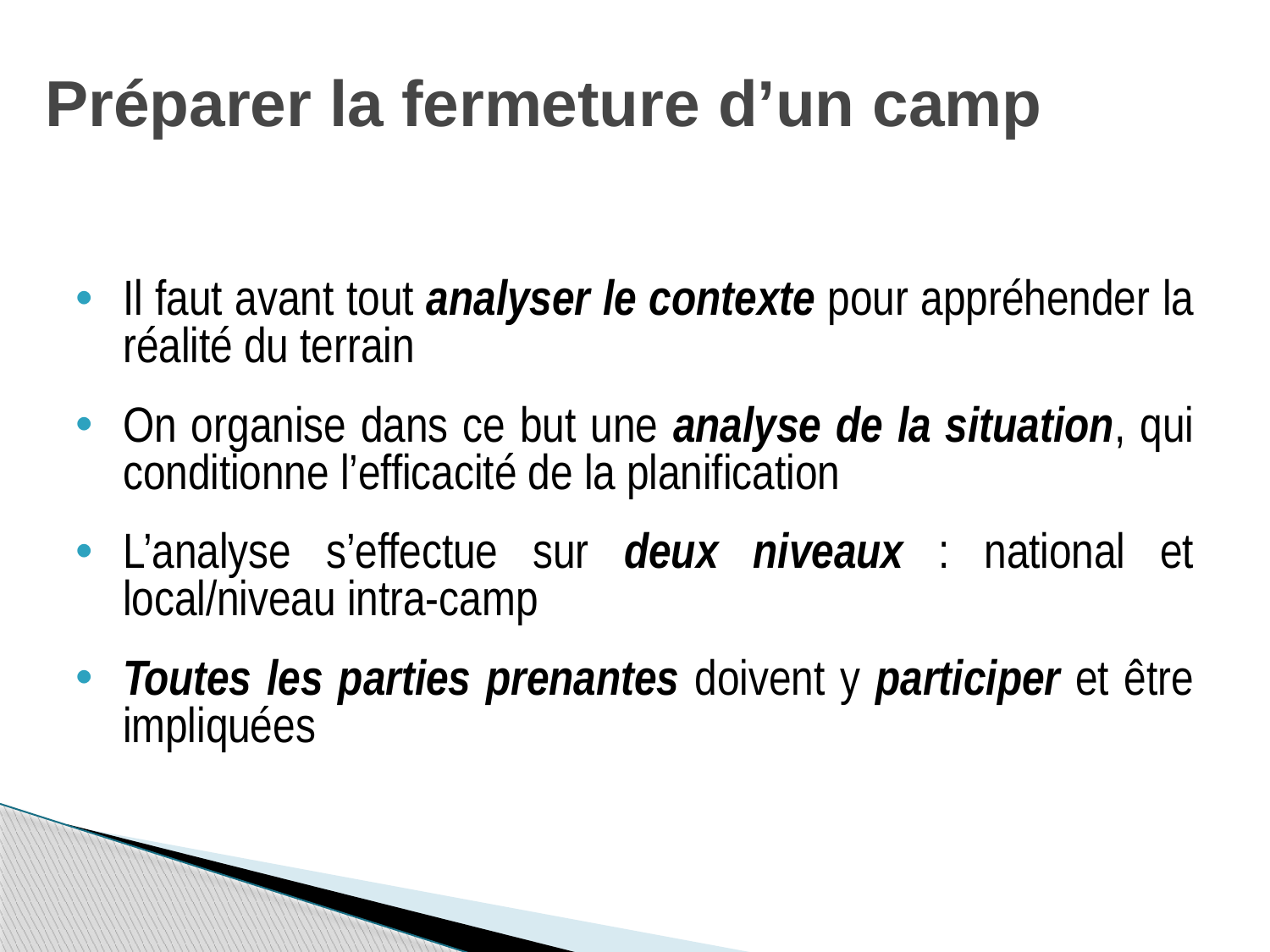

# Préparer la fermeture d’un camp
Il faut avant tout analyser le contexte pour appréhender la réalité du terrain
On organise dans ce but une analyse de la situation, qui conditionne l’efficacité de la planification
L’analyse s’effectue sur deux niveaux : national et local/niveau intra-camp
Toutes les parties prenantes doivent y participer et être impliquées